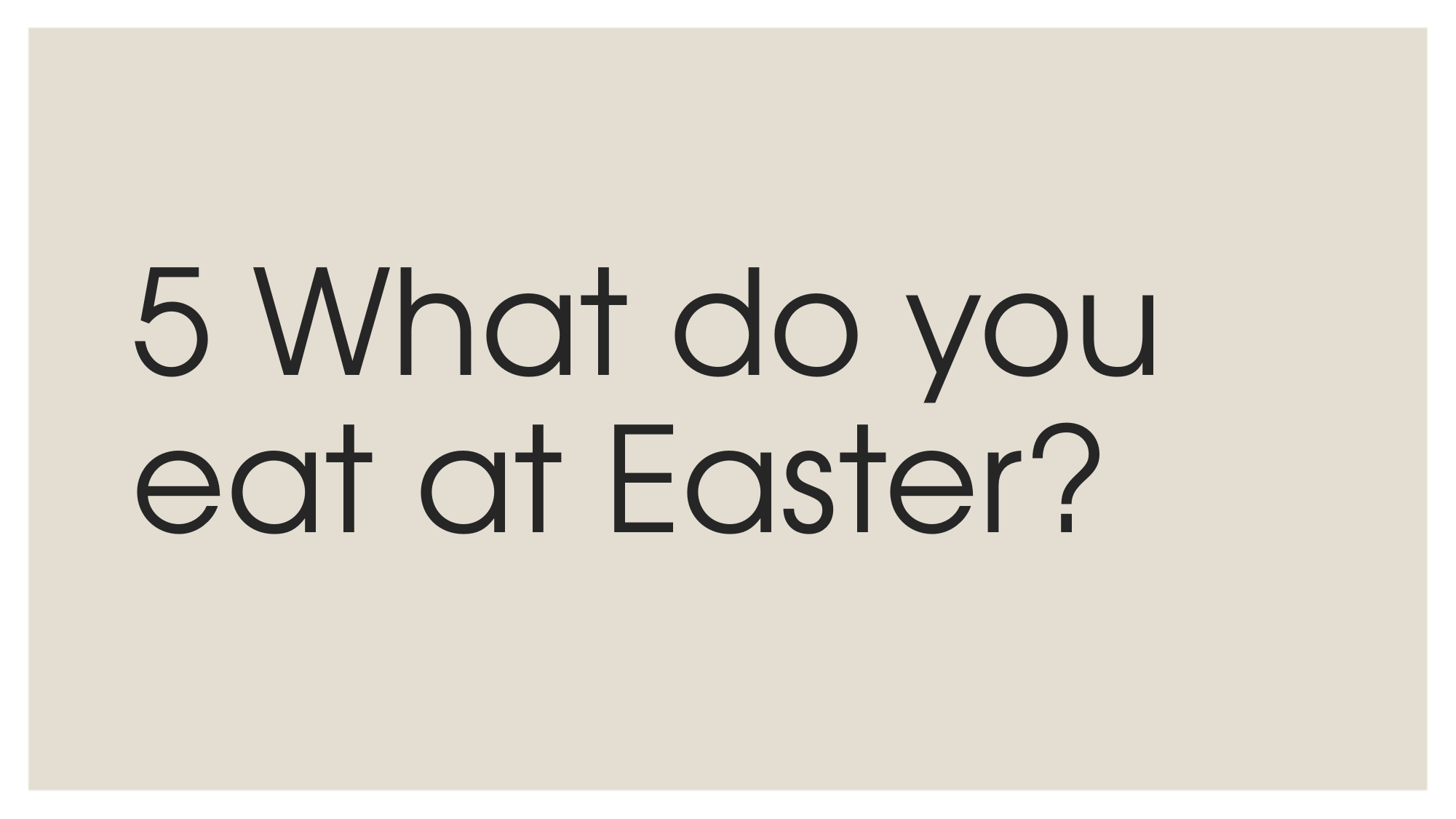

5 What do you eat at Easter?